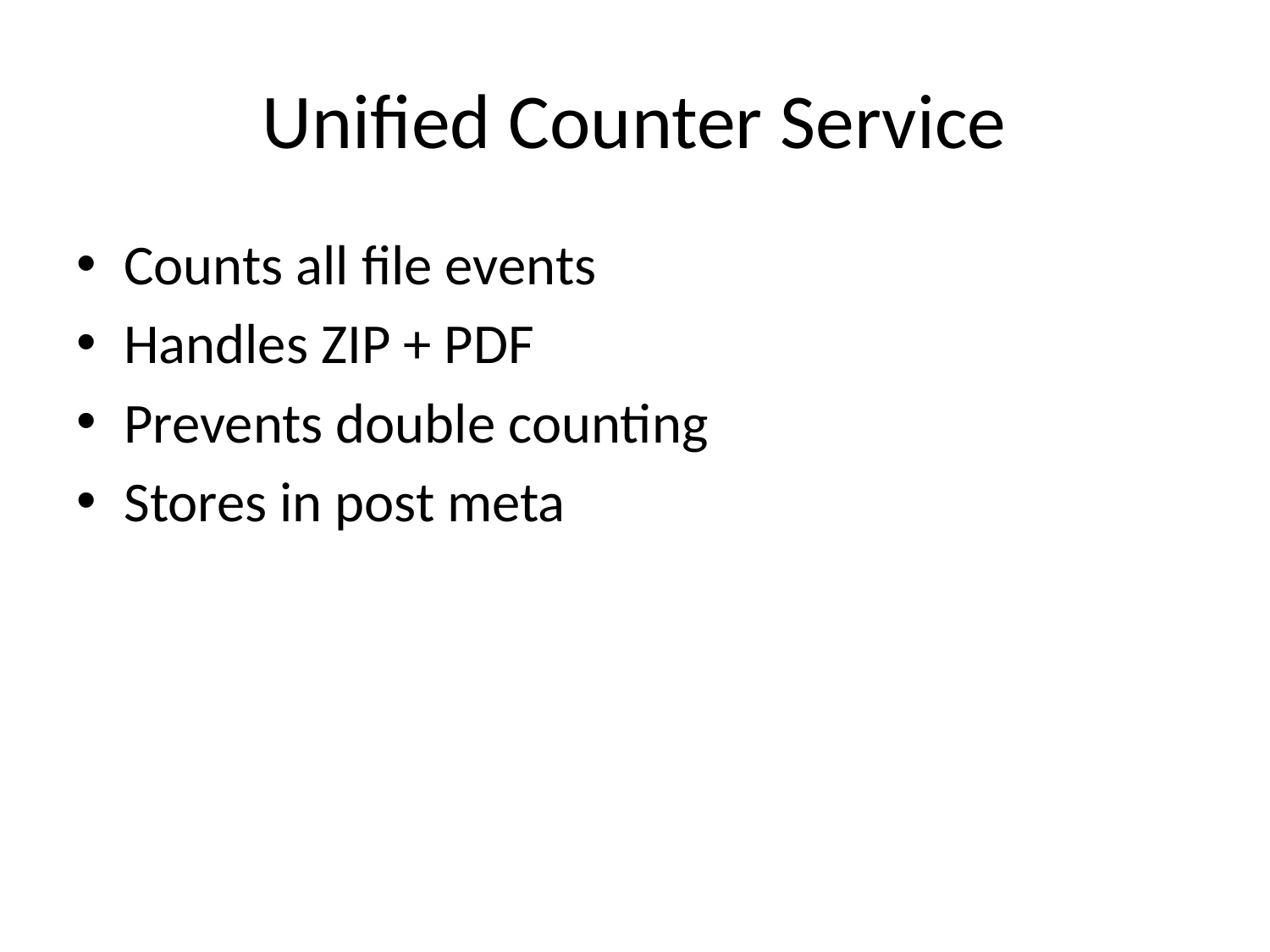

# Unified Counter Service
Counts all file events
Handles ZIP + PDF
Prevents double counting
Stores in post meta